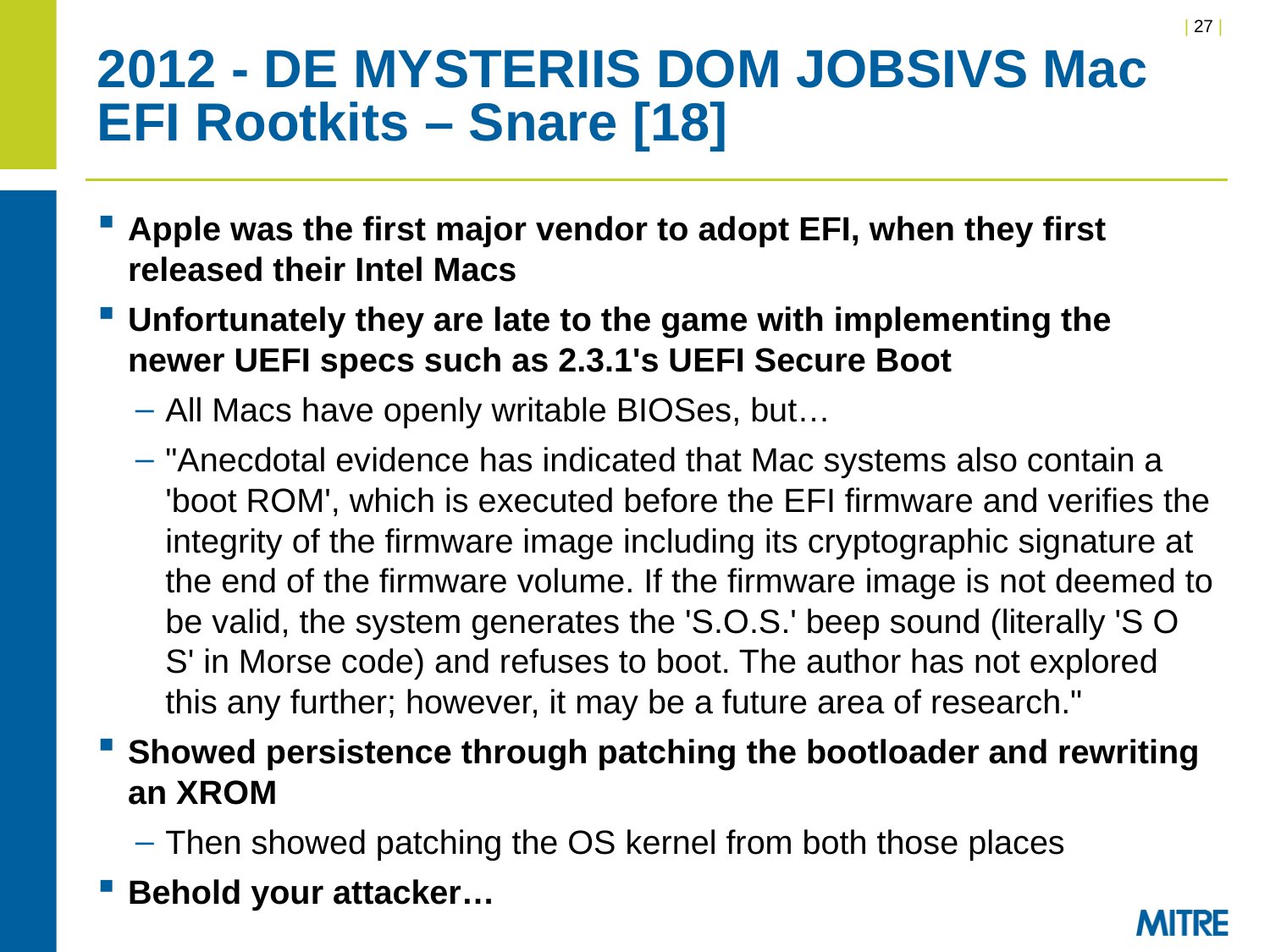

# 2012 - DE MYSTERIIS DOM JOBSIVS Mac EFI Rootkits – Snare [18]
Apple was the first major vendor to adopt EFI, when they first released their Intel Macs
Unfortunately they are late to the game with implementing the newer UEFI specs such as 2.3.1's UEFI Secure Boot
All Macs have openly writable BIOSes, but…
"Anecdotal evidence has indicated that Mac systems also contain a 'boot ROM', which is executed before the EFI firmware and verifies the integrity of the firmware image including its cryptographic signature at the end of the firmware volume. If the firmware image is not deemed to be valid, the system generates the 'S.O.S.' beep sound (literally 'S O S' in Morse code) and refuses to boot. The author has not explored this any further; however, it may be a future area of research."
Showed persistence through patching the bootloader and rewriting an XROM
Then showed patching the OS kernel from both those places
Behold your attacker…